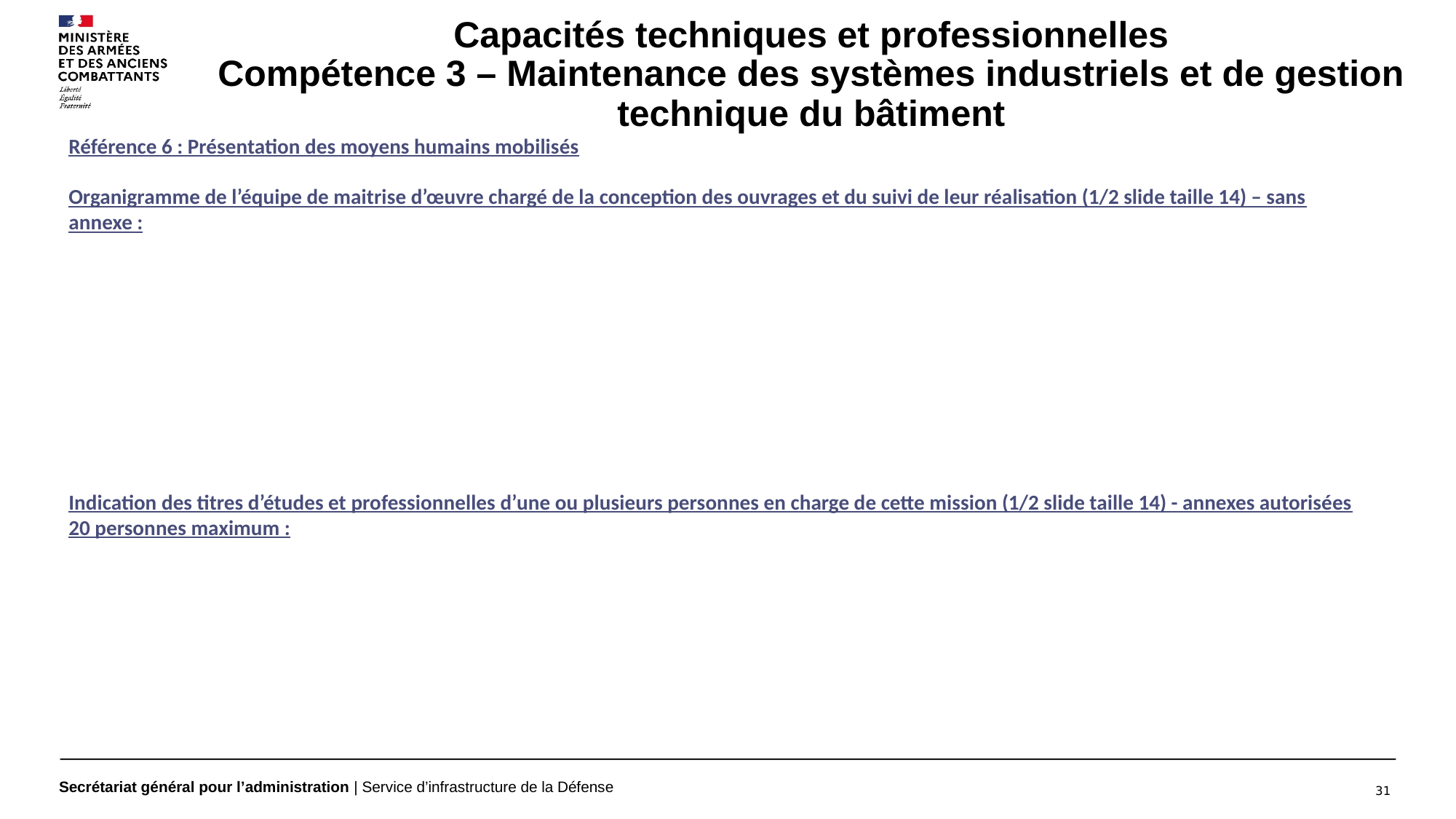

# Capacités techniques et professionnelles Compétence 3 – Maintenance des systèmes industriels et de gestion technique du bâtiment
Référence 6 : Présentation des moyens humains mobilisés

Organigramme de l’équipe de maitrise d’œuvre chargé de la conception des ouvrages et du suivi de leur réalisation (1/2 slide taille 14) – sans annexe :

Indication des titres d’études et professionnelles d’une ou plusieurs personnes en charge de cette mission (1/2 slide taille 14) - annexes autorisées 20 personnes maximum :

31